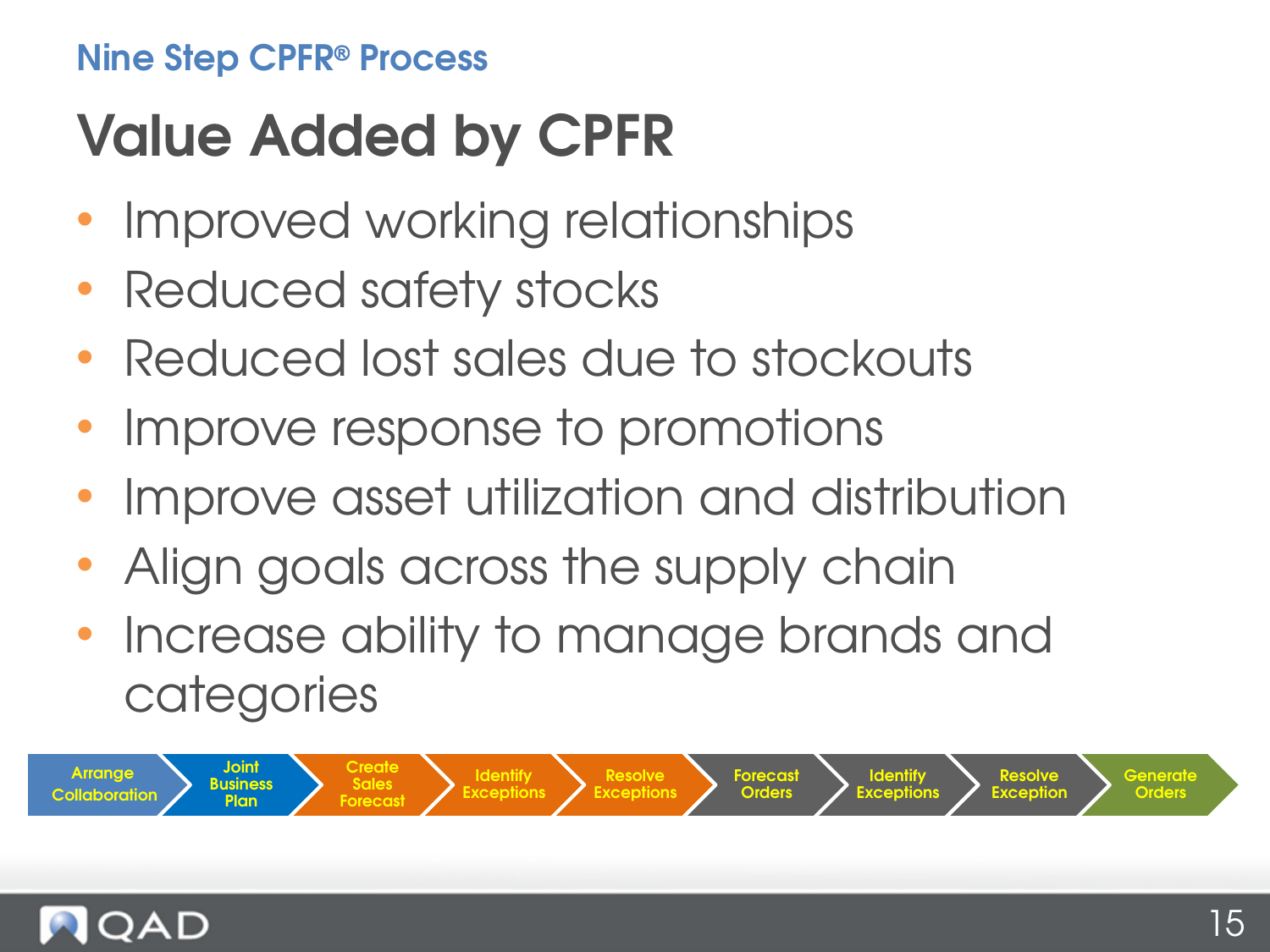

Nine Step CPFR® Process
# Value Added by CPFR
Improved working relationships
Reduced safety stocks
Reduced lost sales due to stockouts
Improve response to promotions
Improve asset utilization and distribution
Align goals across the supply chain
Increase ability to manage brands and  categories
Arrange
 Collaboration
Joint Business Plan
Create Sales Forecast
Identify Exceptions
Resolve Exceptions
Forecast Orders
Identify Exceptions
Resolve Exception
Generate Orders
15